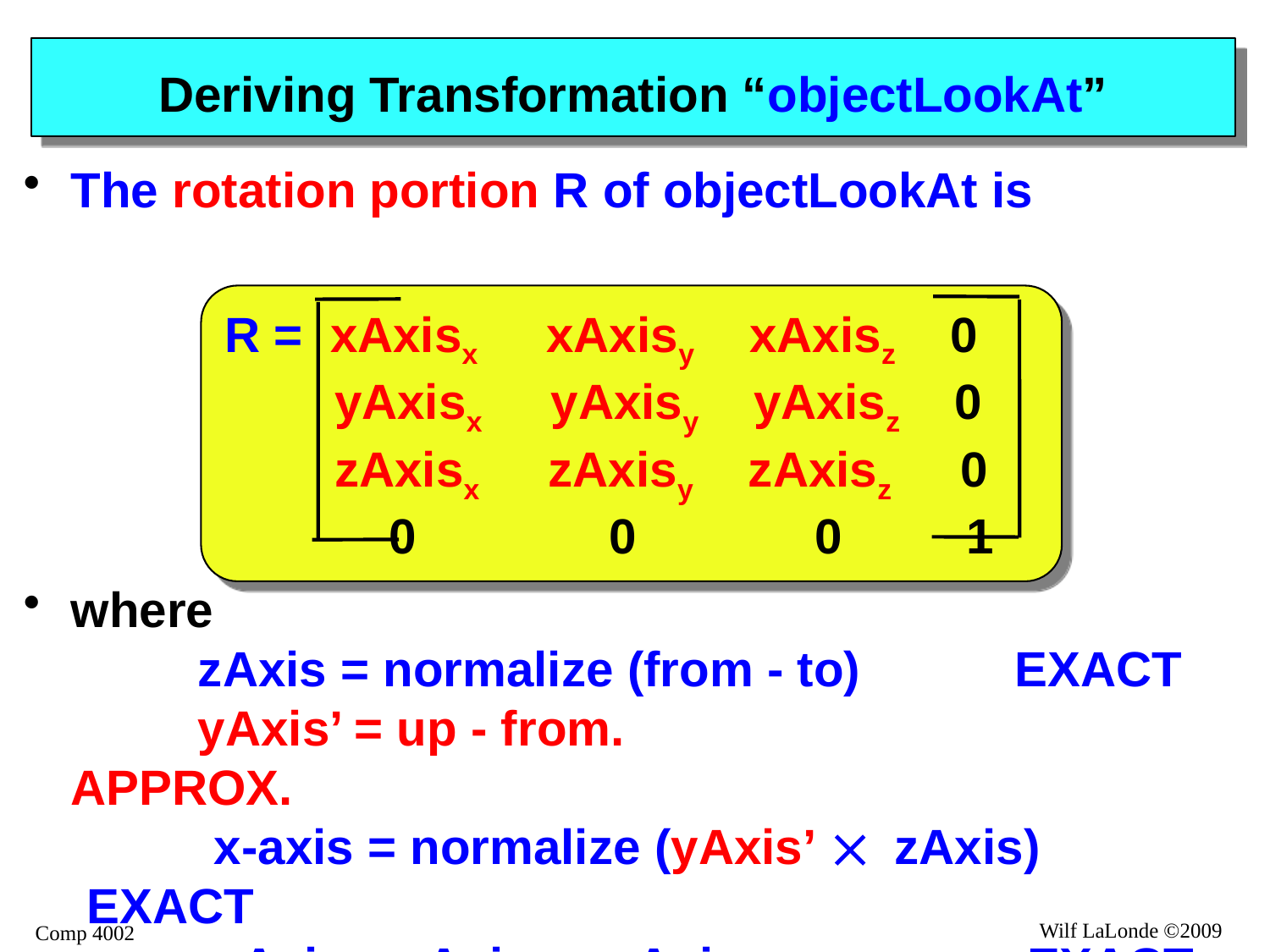

# Deriving Transformation “objectLookAt”
The rotation portion R of objectLookAt is

where
	zAxis = normalize (from - to)	    EXACT
	yAxis’ = up - from.			    APPROX.
	x-axis = normalize (yAxis’ × zAxis) EXACT
	yAxis = zAxis × xAxis.		    EXACT
R =  xAxisx     xAxisy    xAxisz    0
        yAxisx     yAxisy    yAxisz    0
        zAxisx     zAxisy    zAxisz     0
            0              0             0         1